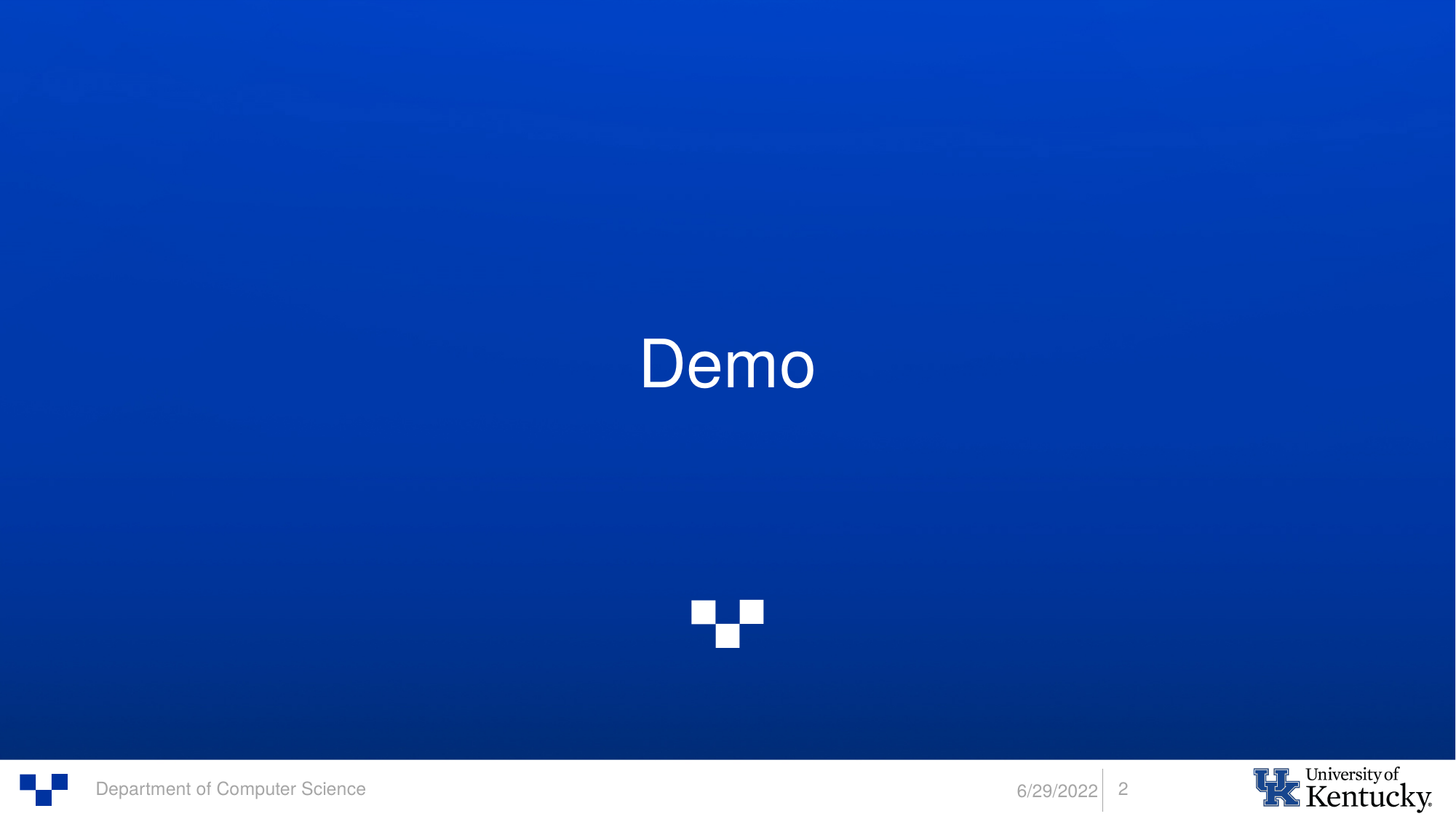

# Demo
6/29/2022
2
Department of Computer Science